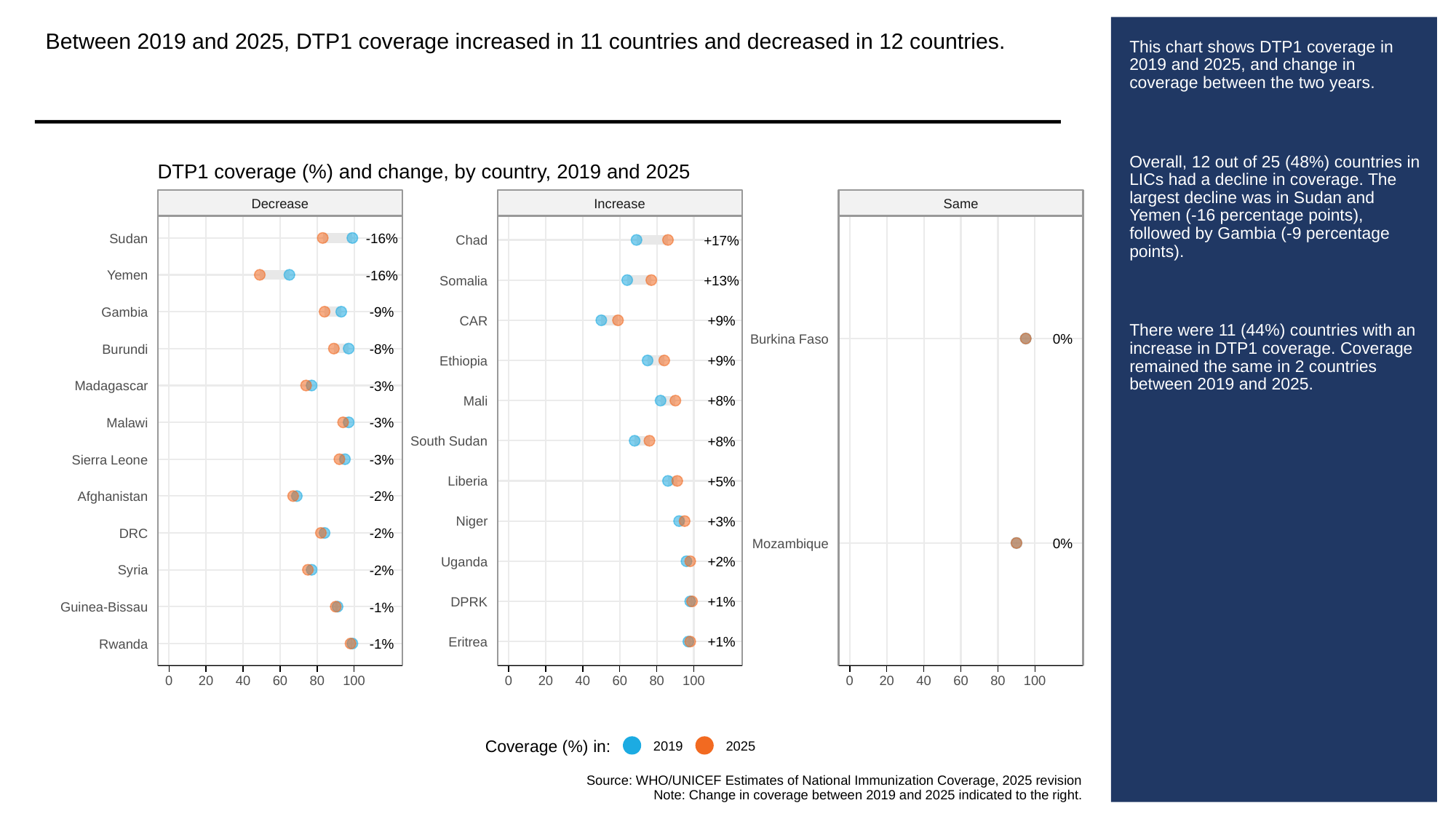

Between 2019 and 2025, DTP1 coverage increased in 11 countries and decreased in 12 countries.
# This chart shows DTP1 coverage in 2019 and 2025, and change in coverage between the two years.

Overall, 12 out of 25 (48%) countries in LICs had a decline in coverage. The largest decline was in Sudan and Yemen (-16 percentage points), followed by Gambia (-9 percentage points).

There were 11 (44%) countries with an increase in DTP1 coverage. Coverage remained the same in 2 countries between 2019 and 2025.

DTP1 coverage (%) and change, by country, 2019 and 2025

Decrease
Increase
Same

-16%
Sudan

+17%
Chad

-16%
Yemen

+13%
Somalia

-9%
Gambia

+9%
CAR

0%
Burkina Faso

-8%
Burundi

+9%
Ethiopia

-3%
Madagascar

+8%
Mali

-3%
Malawi

+8%
South Sudan

-3%
Sierra Leone

+5%
Liberia

-2%
Afghanistan

+3%
Niger

-2%
DRC

0%
Mozambique

+2%
Uganda

-2%
Syria

+1%
DPRK

-1%
Guinea-Bissau

+1%
Eritrea

-1%
Rwanda

0
20
40
60
80
100
0
20
40
60
80
100
0
20
40
60
80
100

Coverage (%) in:
2019
2025
Source: WHO/UNICEF Estimates of National Immunization Coverage, 2025 revision
Note: Change in coverage between 2019 and 2025 indicated to the right.